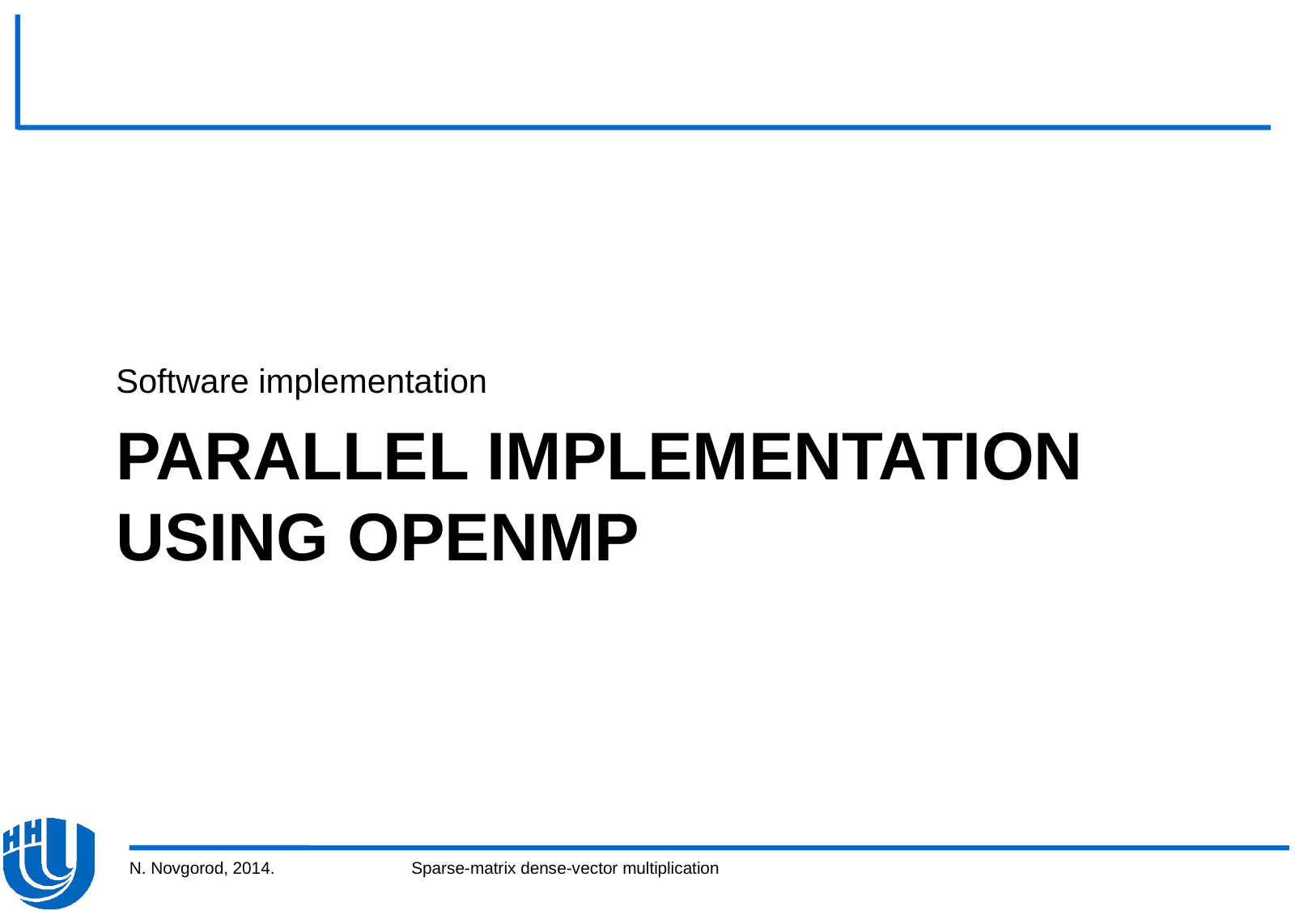

Software implementation
# Parallel implementation using openmp
N. Novgorod, 2014.
Sparse-matrix dense-vector multiplication